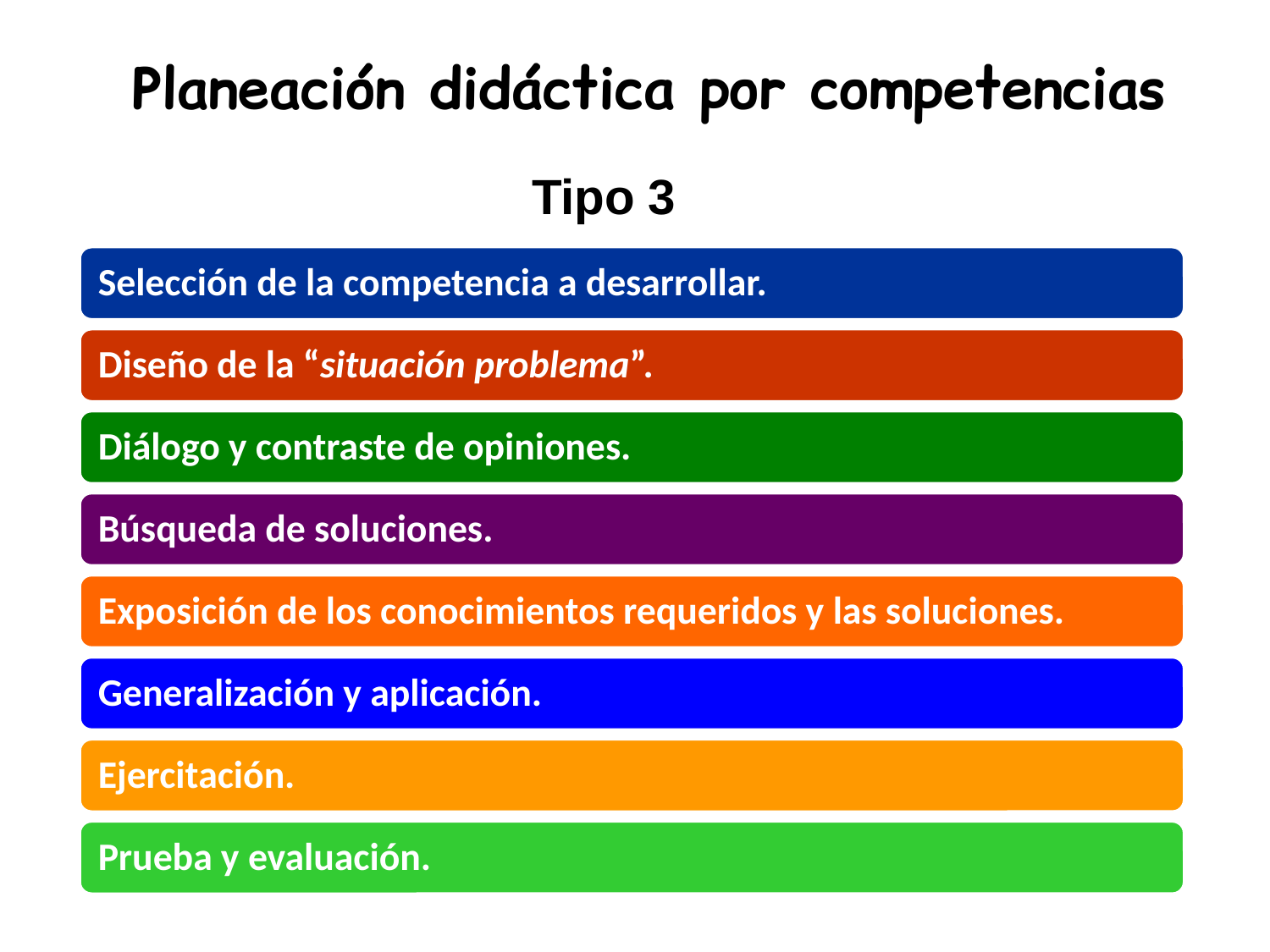

Planeación didáctica por competencias
Tipo 3
Selección de la competencia a desarrollar.
Diseño de la “situación problema”.
Diálogo y contraste de opiniones.
Búsqueda de soluciones.
Exposición de los conocimientos requeridos y las soluciones.
Generalización y aplicación.
Ejercitación.
Prueba y evaluación.